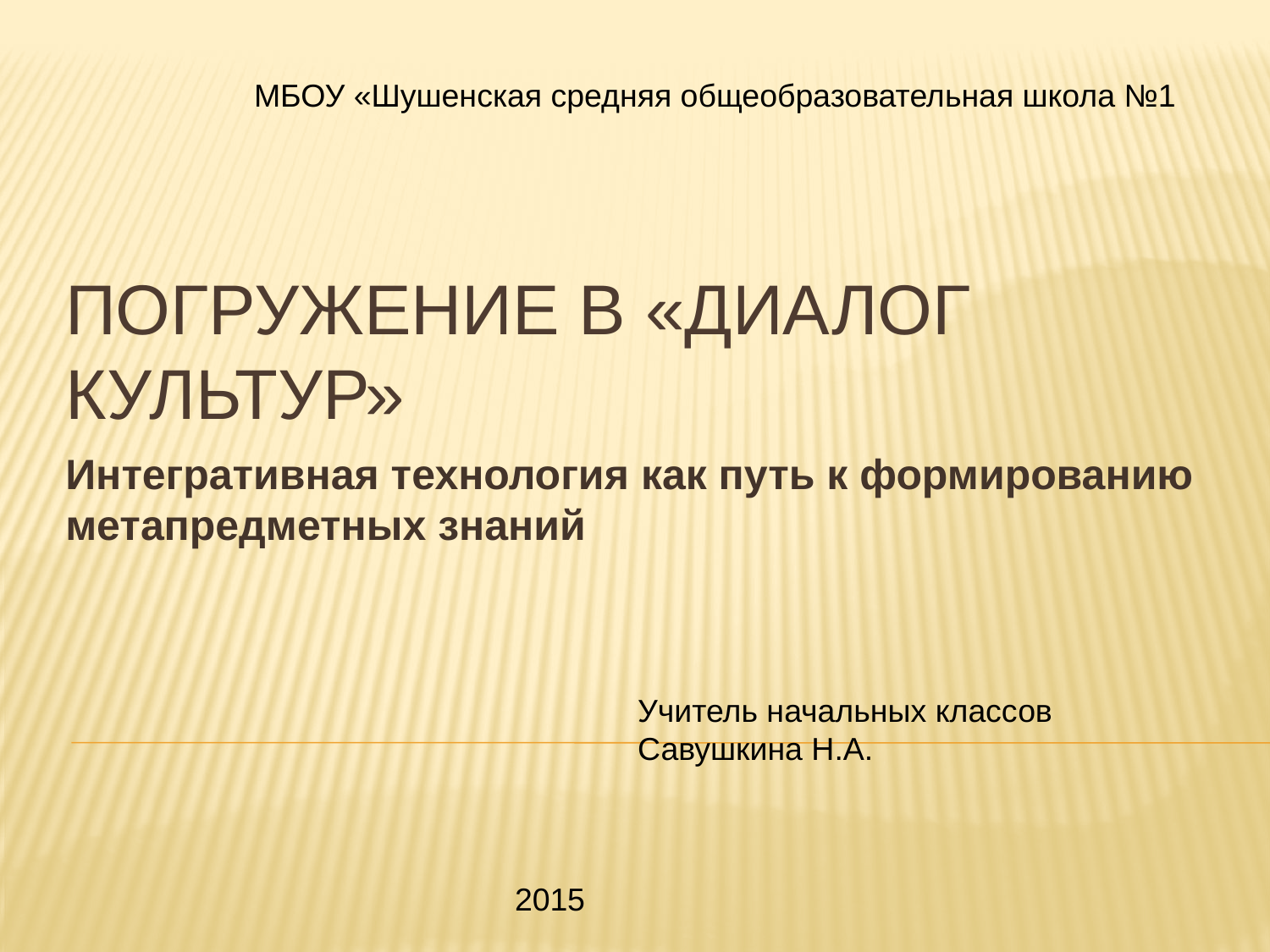

МБОУ «Шушенская средняя общеобразовательная школа №1
Интегративная технология как путь к формированию метапредметных знаний
# Погружение в «диалог культур»
Учитель начальных классов
Савушкина Н.А.
             2015